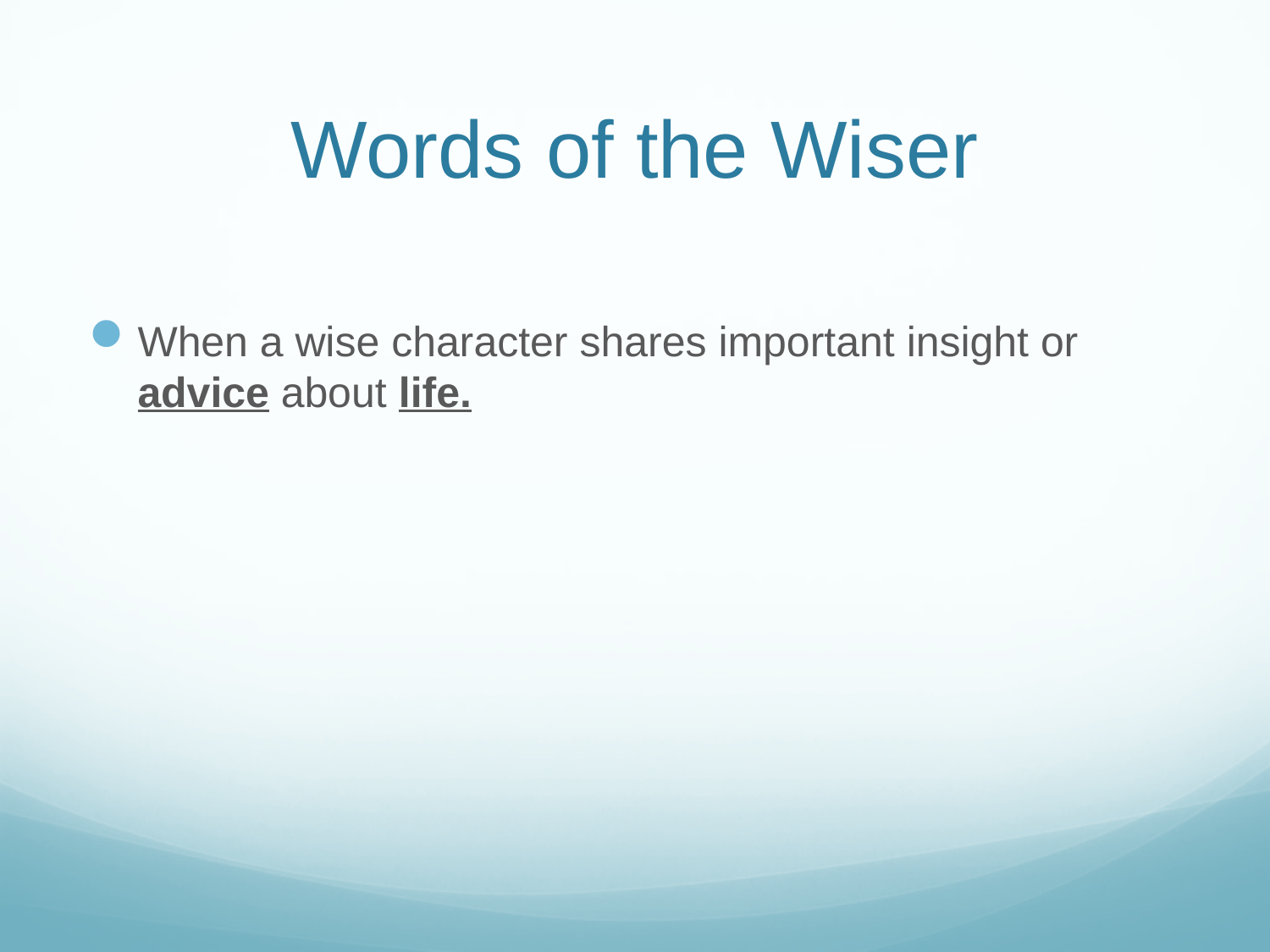

# Words of the Wiser

When a wise character shares important insight or advice about life.